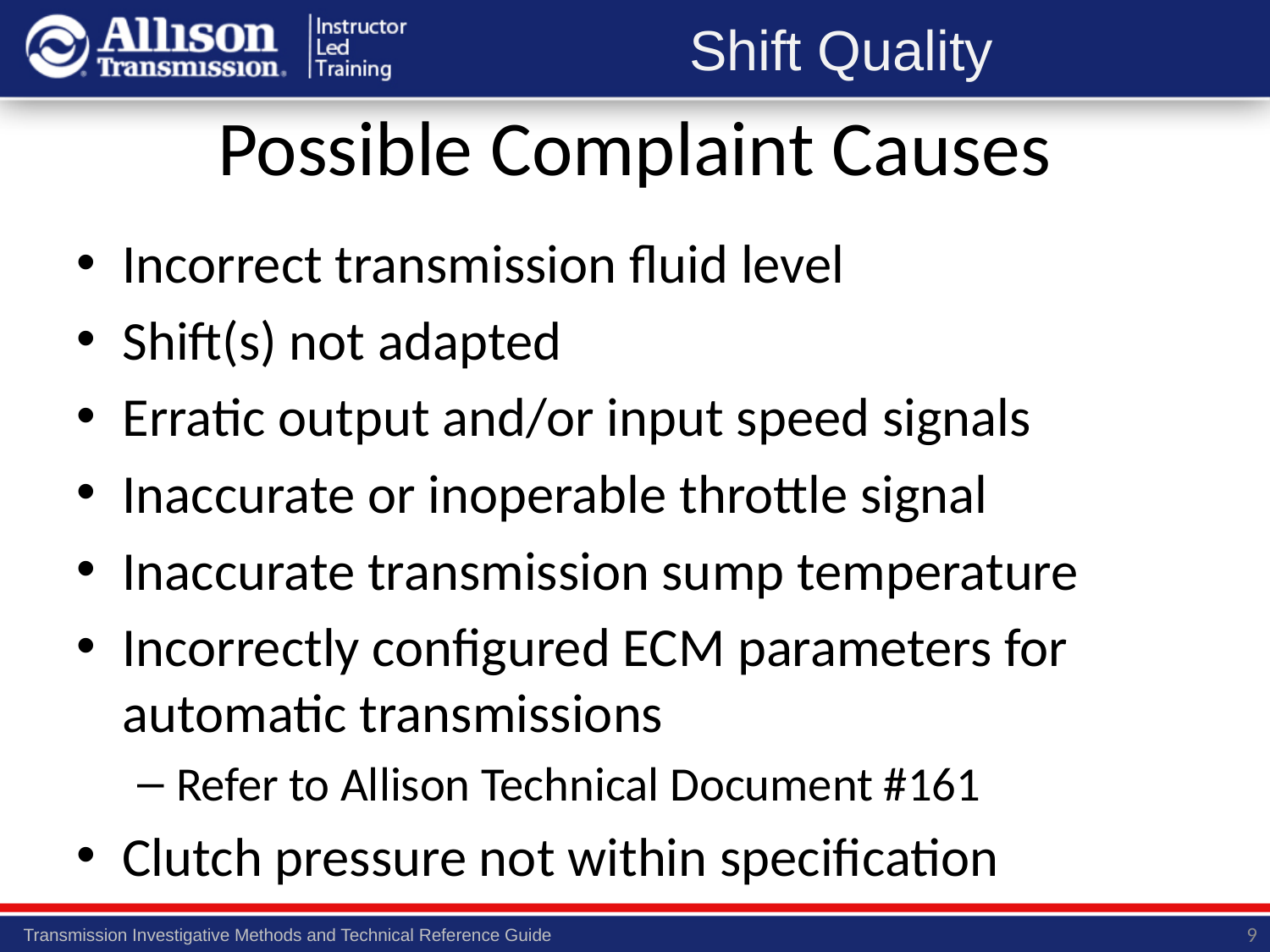

# Possible Complaint Causes
Incorrect transmission fluid level
Shift(s) not adapted
Erratic output and/or input speed signals
Inaccurate or inoperable throttle signal
Inaccurate transmission sump temperature
Incorrectly configured ECM parameters for automatic transmissions
Refer to Allison Technical Document #161
Clutch pressure not within specification

9